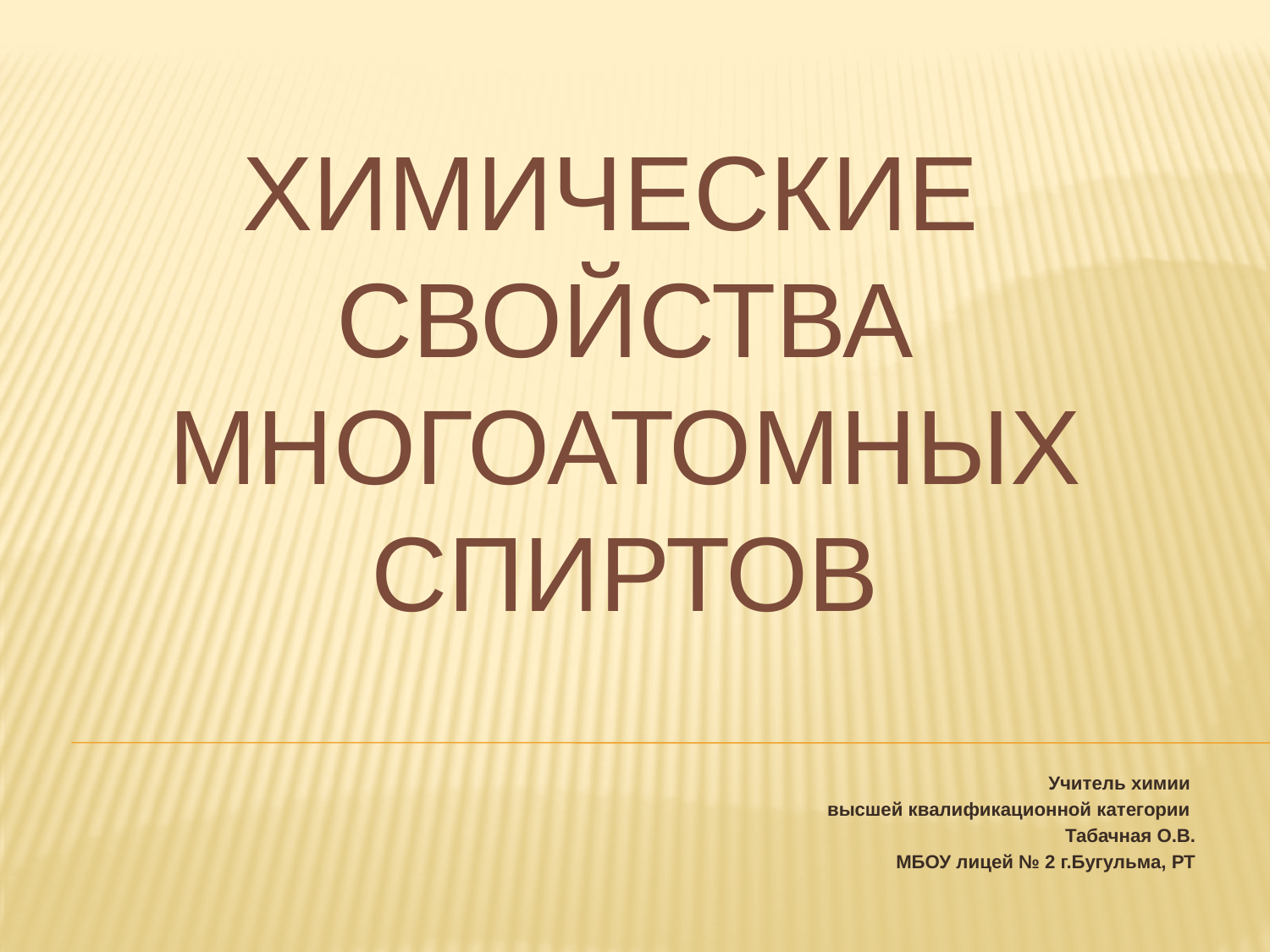

# Химические свойства многоатомных спиртов
Учитель химии
высшей квалификационной категории
Табачная О.В.
МБОУ лицей № 2 г.Бугульма, РТ